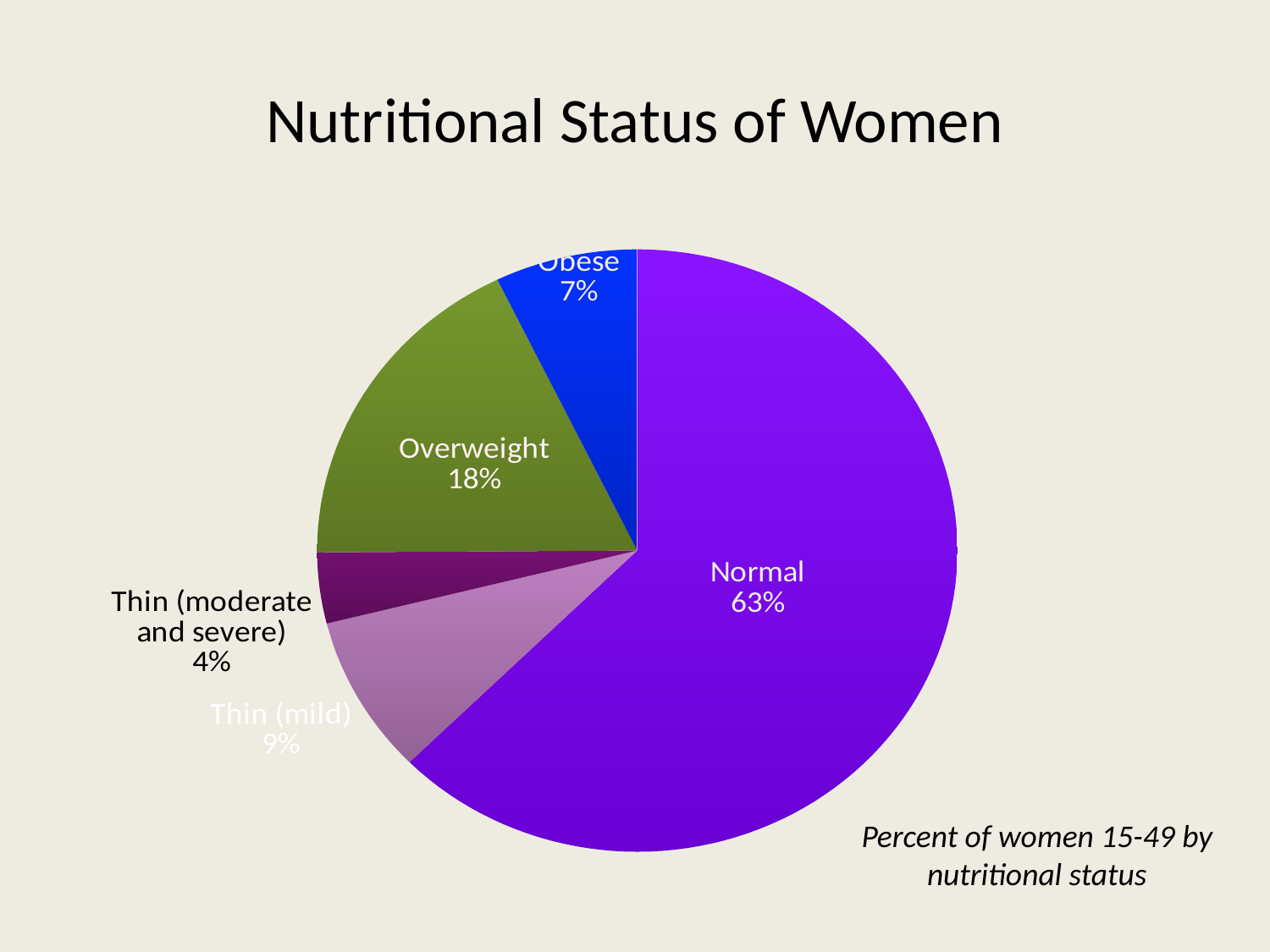

# Nutritional Status of Women

### Chart

| Category | Sales |
|---|---|
| Normal | 62.6 |
| Thin (mild) | 8.5 |
| Thin (moderate and severe) | 3.8 |
| Overweight | 17.9 |
| Obese | 7.2 |
Percent of women 15-49 by nutritional status